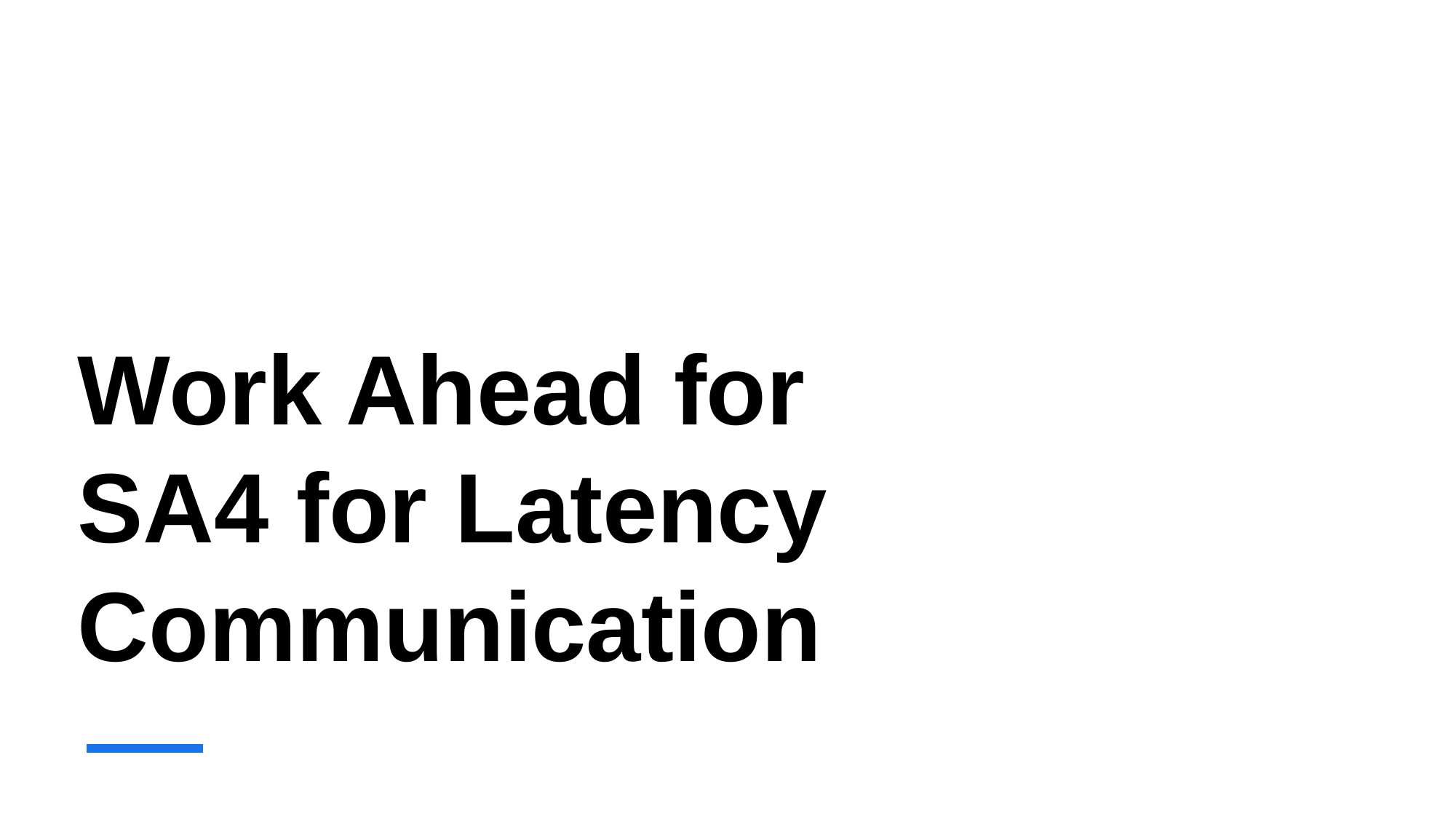

# Work Ahead for SA4 for Latency Communication